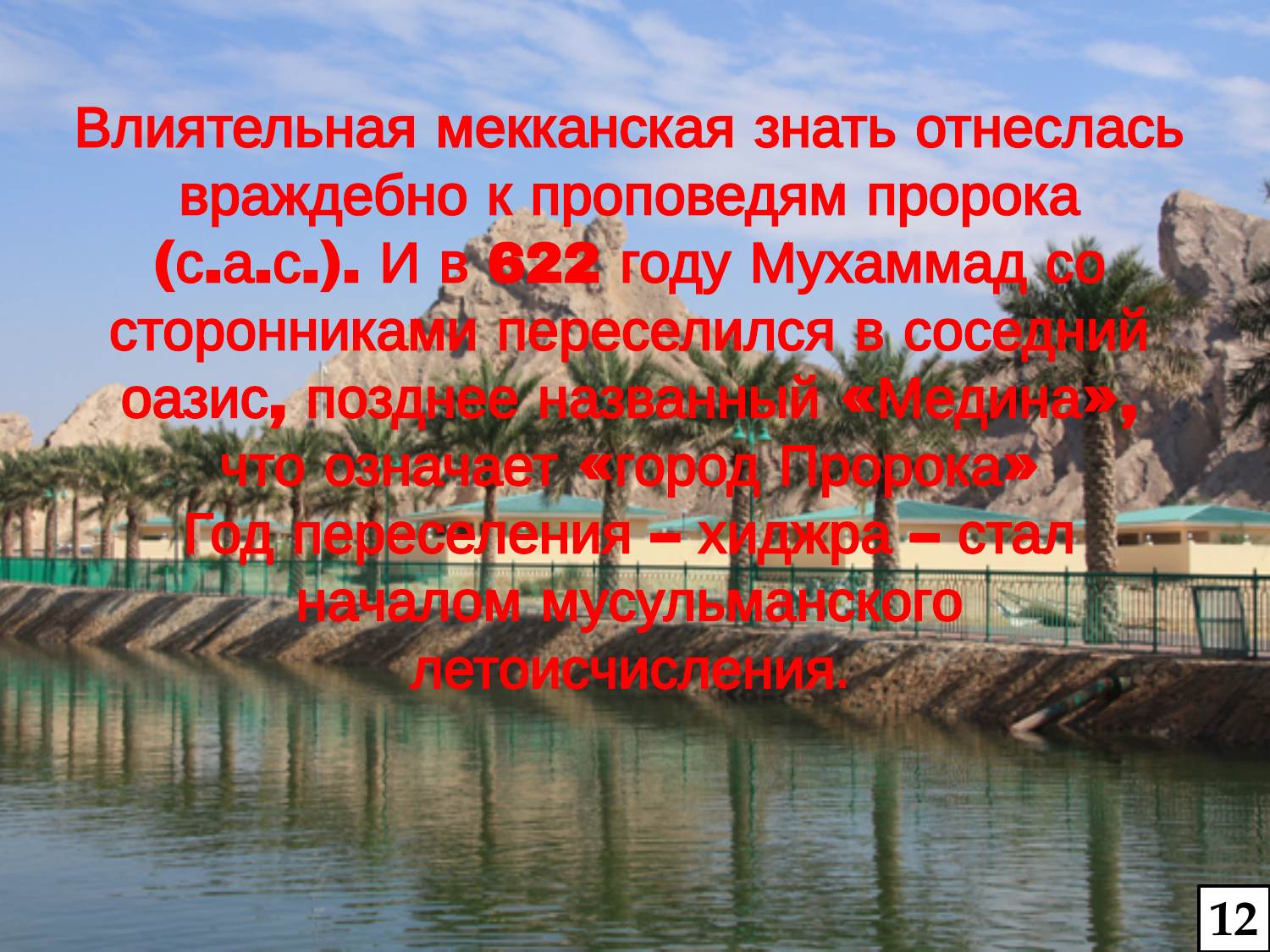

# Влиятельная мекканская знать отнеслась враждебно к проповедям пророка (с.а.с.). И в 622 году Мухаммад со сторонниками переселился в соседний оазис, позднее названный «Медина», что означает «город Пророка» Год переселения – хиджра – стал началом мусульманского летоисчисления.
12